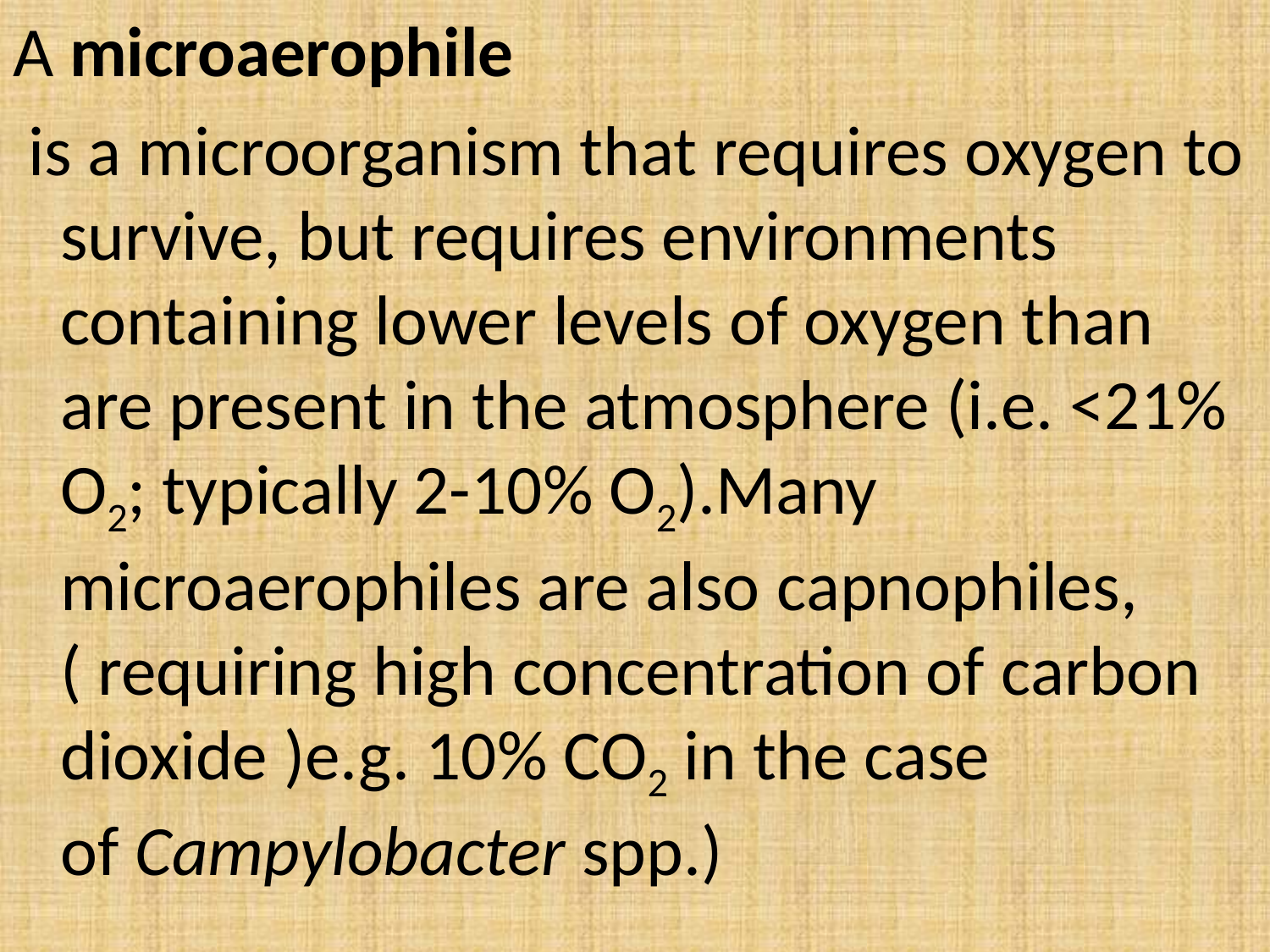

A microaerophile
 is a microorganism that requires oxygen to survive, but requires environments containing lower levels of oxygen than are present in the atmosphere (i.e. <21% O2; typically 2-10% O2).Many microaerophiles are also capnophiles,       ( requiring high concentration of carbon dioxide )e.g. 10% CO2 in the case of Campylobacter spp.)

#